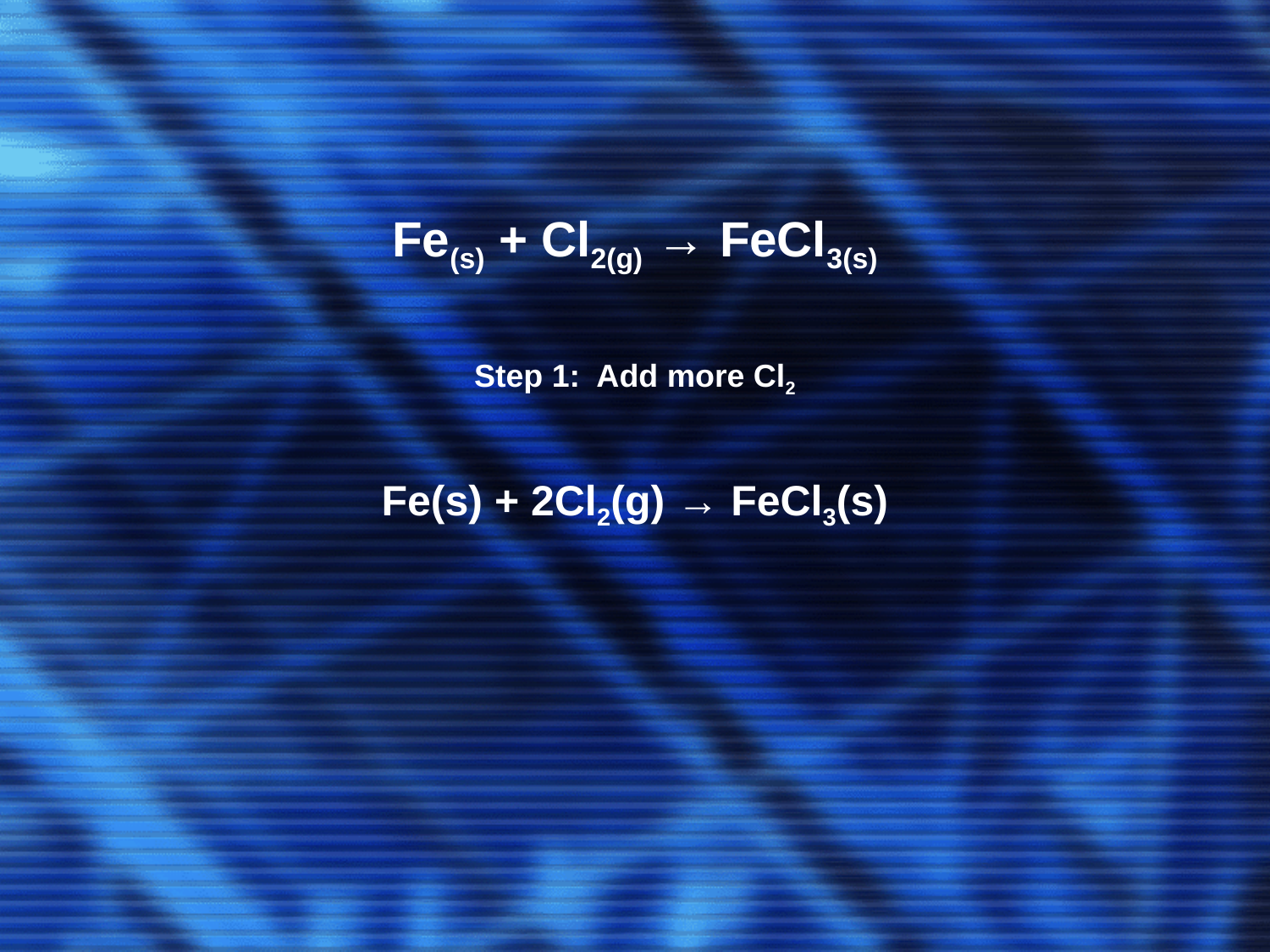

Fe(s) + Cl2(g) → FeCl3(s)

Step 1:  Add more Cl2

Fe(s) + 2Cl2(g) → FeCl3(s)